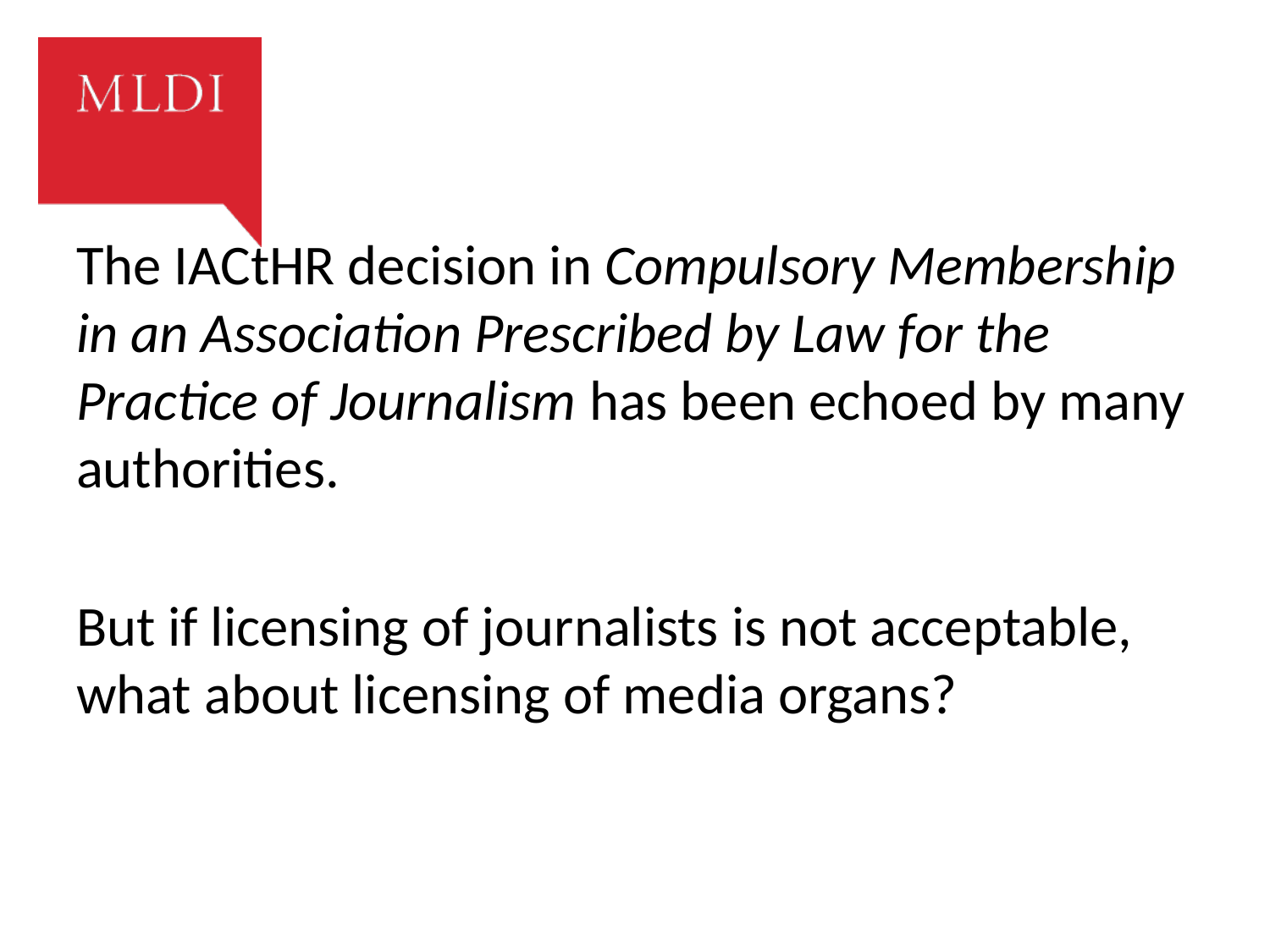

#
The IACtHR decision in Compulsory Membership in an Association Prescribed by Law for the Practice of Journalism has been echoed by many authorities.

But if licensing of journalists is not acceptable, what about licensing of media organs?